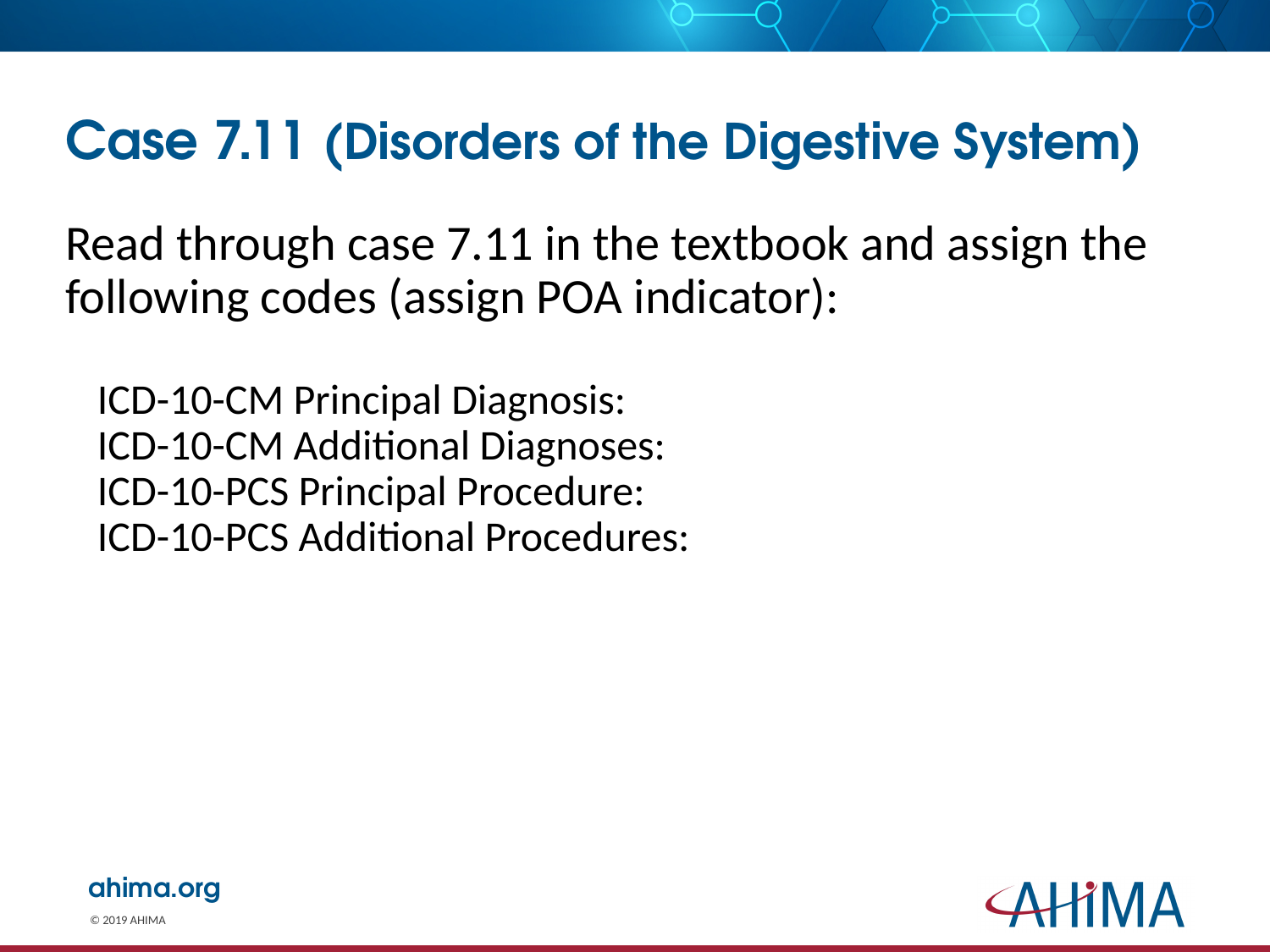

# Case 7.11 (Disorders of the Digestive System)
Read through case 7.11 in the textbook and assign the following codes (assign POA indicator):

ICD-10-CM Principal Diagnosis:
ICD-10-CM Additional Diagnoses:
ICD-10-PCS Principal Procedure:
ICD-10-PCS Additional Procedures: